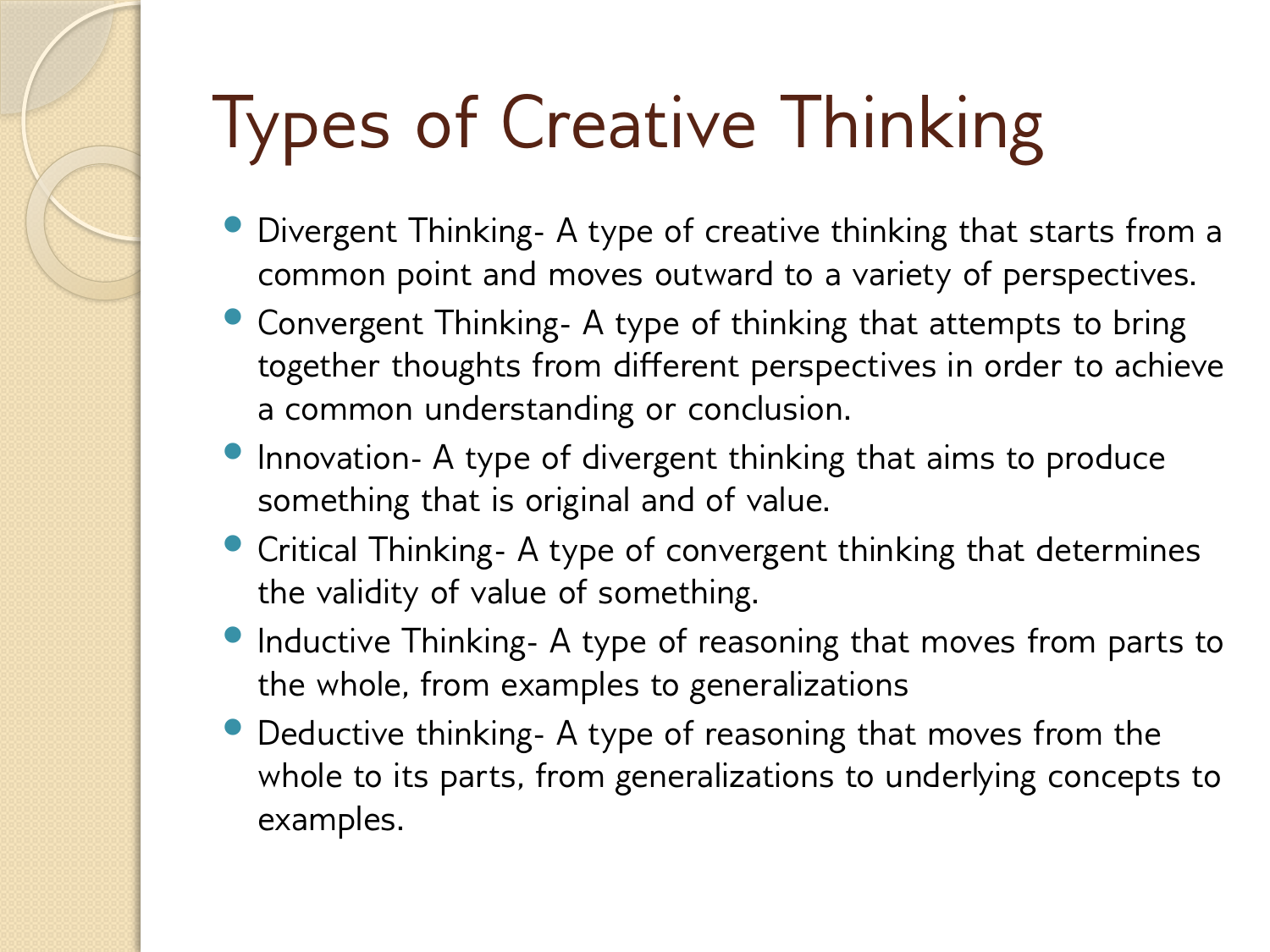

# Types of Creative Thinking
Divergent Thinking- A type of creative thinking that starts from a common point and moves outward to a variety of perspectives.
Convergent Thinking- A type of thinking that attempts to bring together thoughts from different perspectives in order to achieve a common understanding or conclusion.
Innovation- A type of divergent thinking that aims to produce something that is original and of value.
Critical Thinking- A type of convergent thinking that determines the validity of value of something.
Inductive Thinking- A type of reasoning that moves from parts to the whole, from examples to generalizations
Deductive thinking- A type of reasoning that moves from the whole to its parts, from generalizations to underlying concepts to examples.